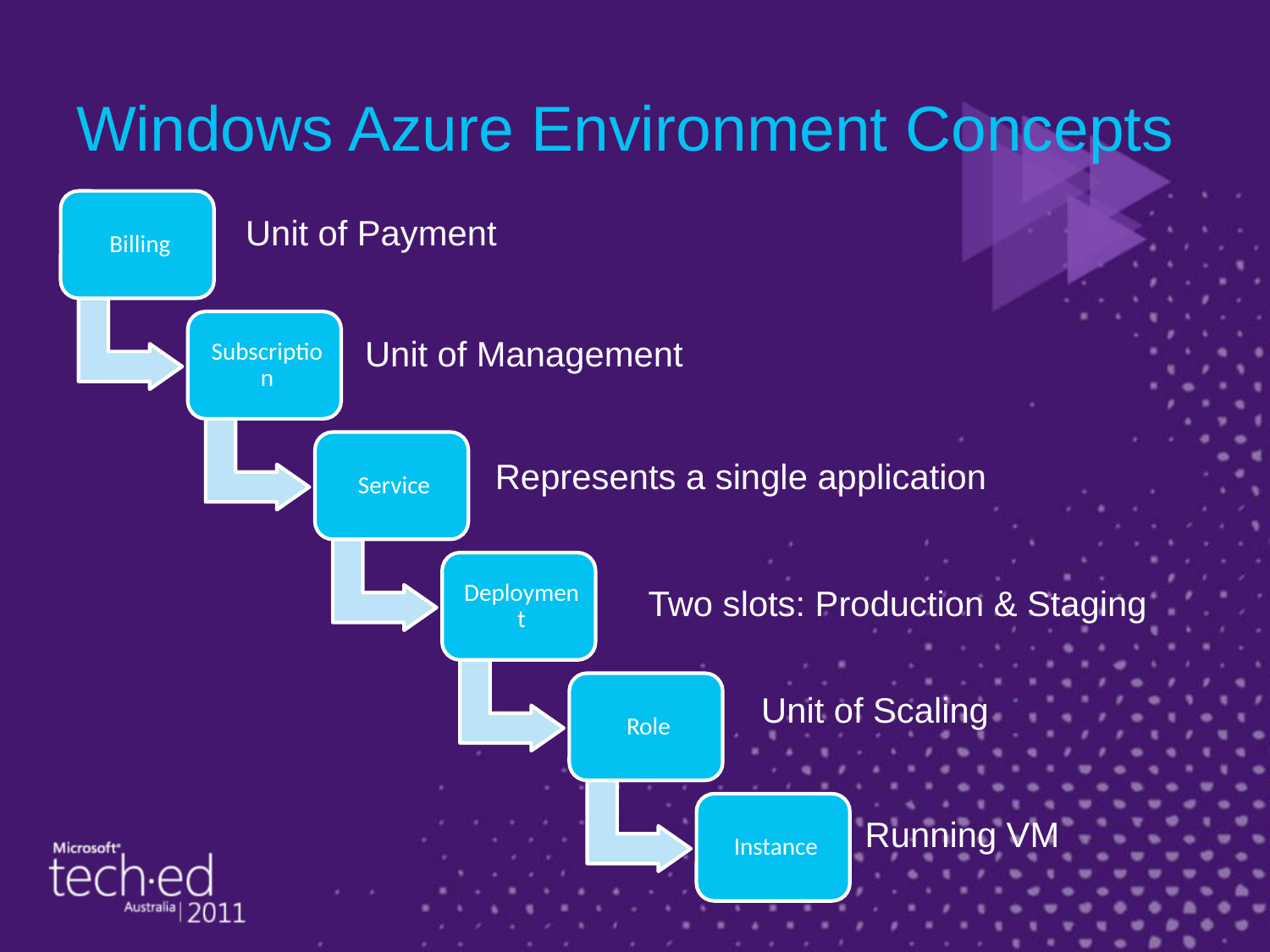

# Windows Azure Environment Concepts
Billing
Subscription
Service
Deployment
Role
Instance
Unit of Payment
Unit of Management
Represents a single application
Two slots: Production & Staging
Unit of Scaling
Running VM